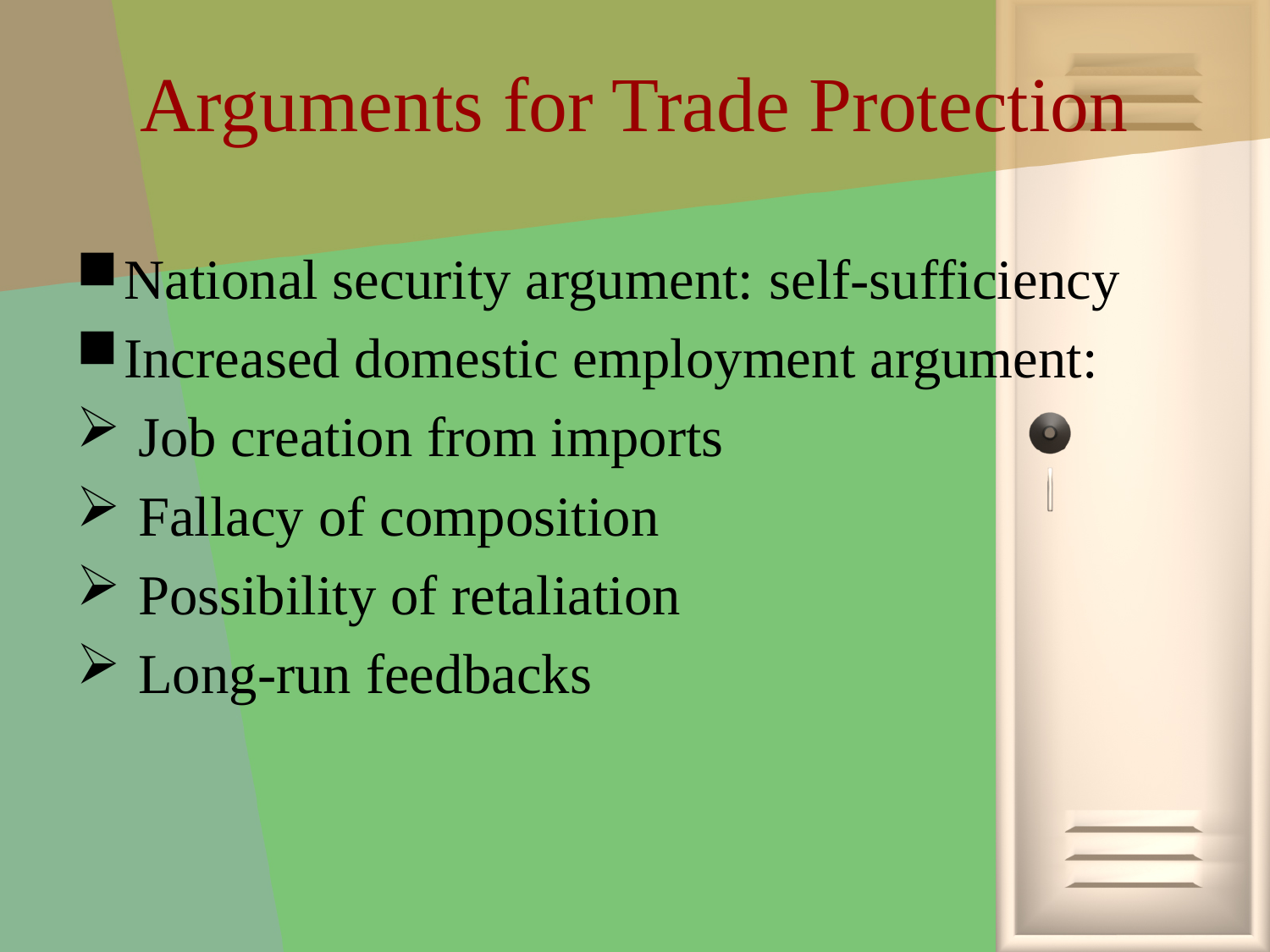

# Arguments for Trade Protection
National security argument: self-sufficiency
Increased domestic employment argument:
 Job creation from imports
 Fallacy of composition
 Possibility of retaliation
 Long-run feedbacks